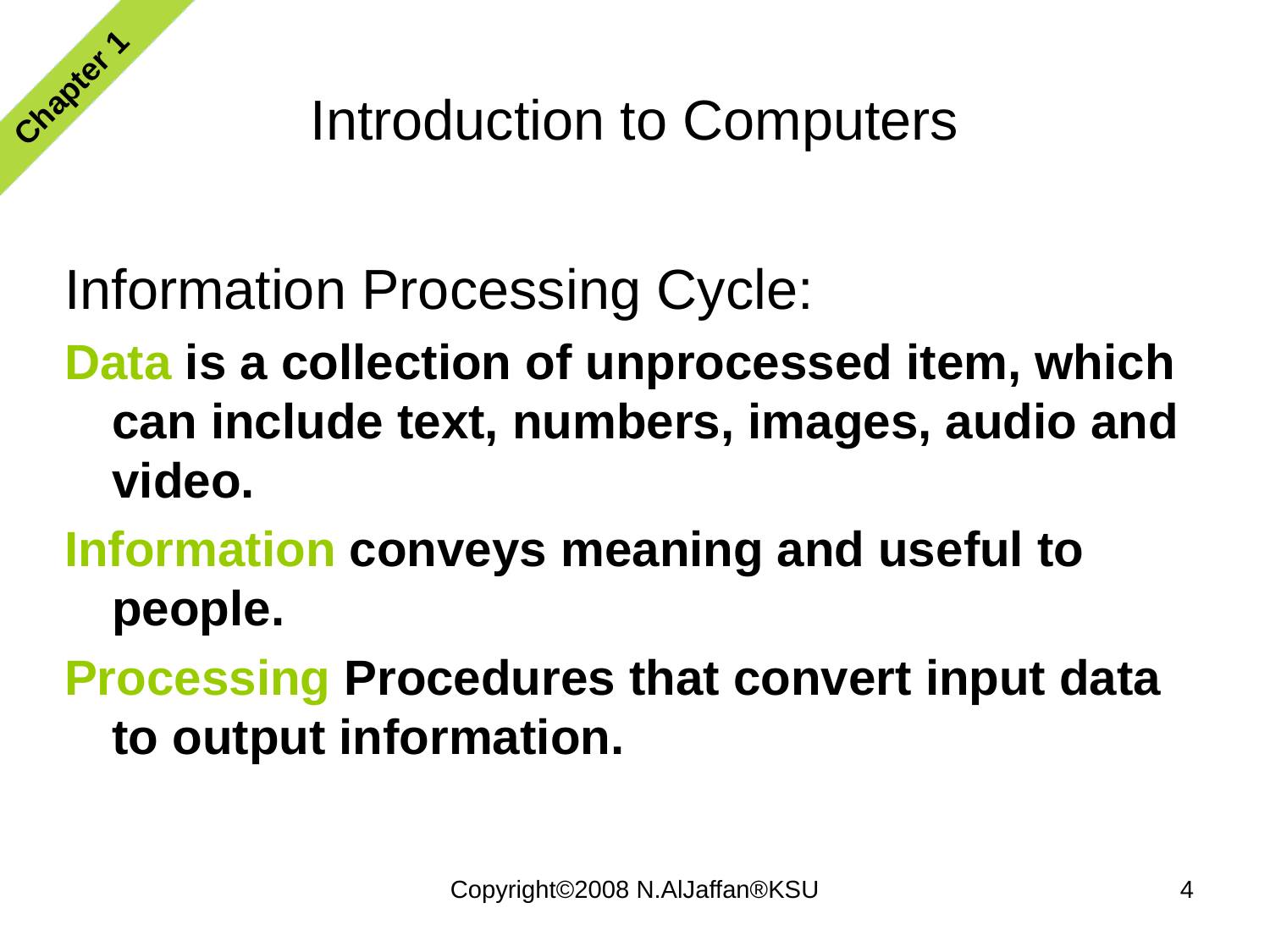

# Introduction to Computers
Chapter 1
Information Processing Cycle:
Data is a collection of unprocessed item, which can include text, numbers, images, audio and video.
Information conveys meaning and useful to people.
Processing Procedures that convert input data to output information.
Copyright©2008 N.AlJaffan®KSU
4